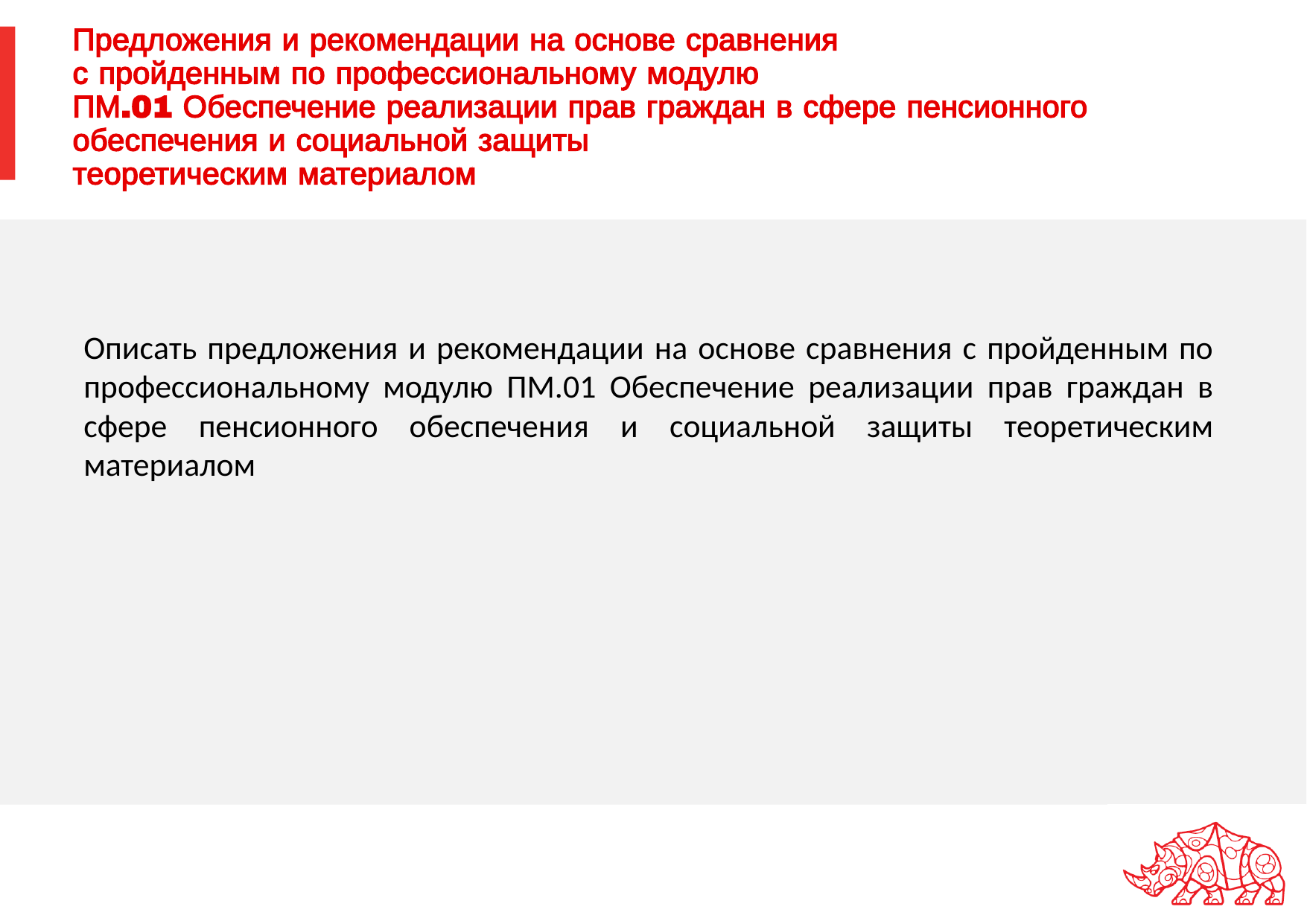

# Предложения и рекомендации на основе сравнения с пройденным по профессиональному модулю ПМ.01 Обеспечение реализации прав граждан в сфере пенсионного обеспечения и социальной защиты теоретическим материалом
Описать предложения и рекомендации на основе сравнения с пройденным по профессиональному модулю ПМ.01 Обеспечение реализации прав граждан в сфере пенсионного обеспечения и социальной защиты теоретическим материалом